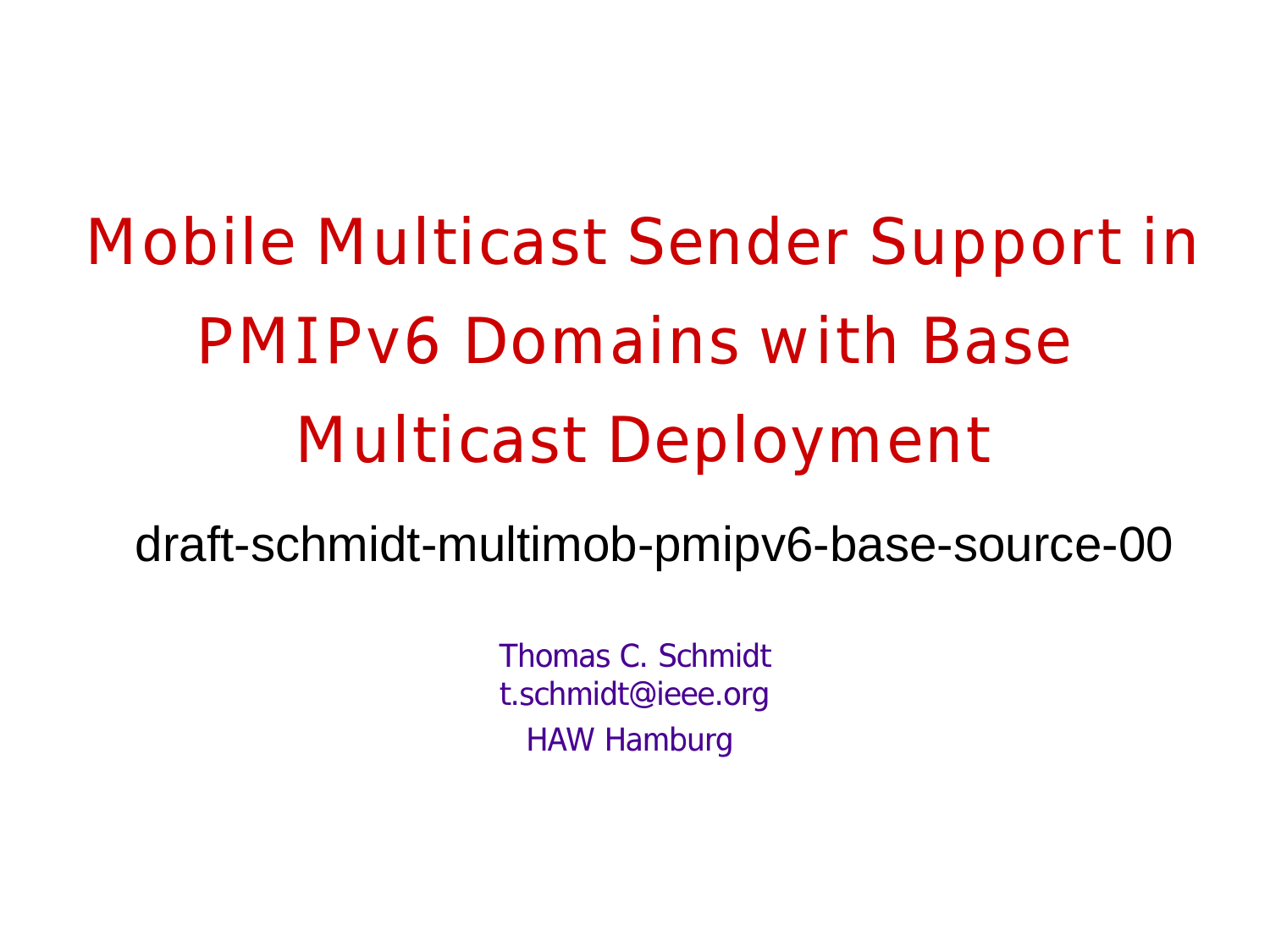

# Mobile Multicast Sender Support in PMIPv6 Domains with Base Multicast Deployment draft-schmidt-multimob-pmipv6-base-source-00

Thomas C. Schmidt
t.schmidt@ieee.org
HAW Hamburg